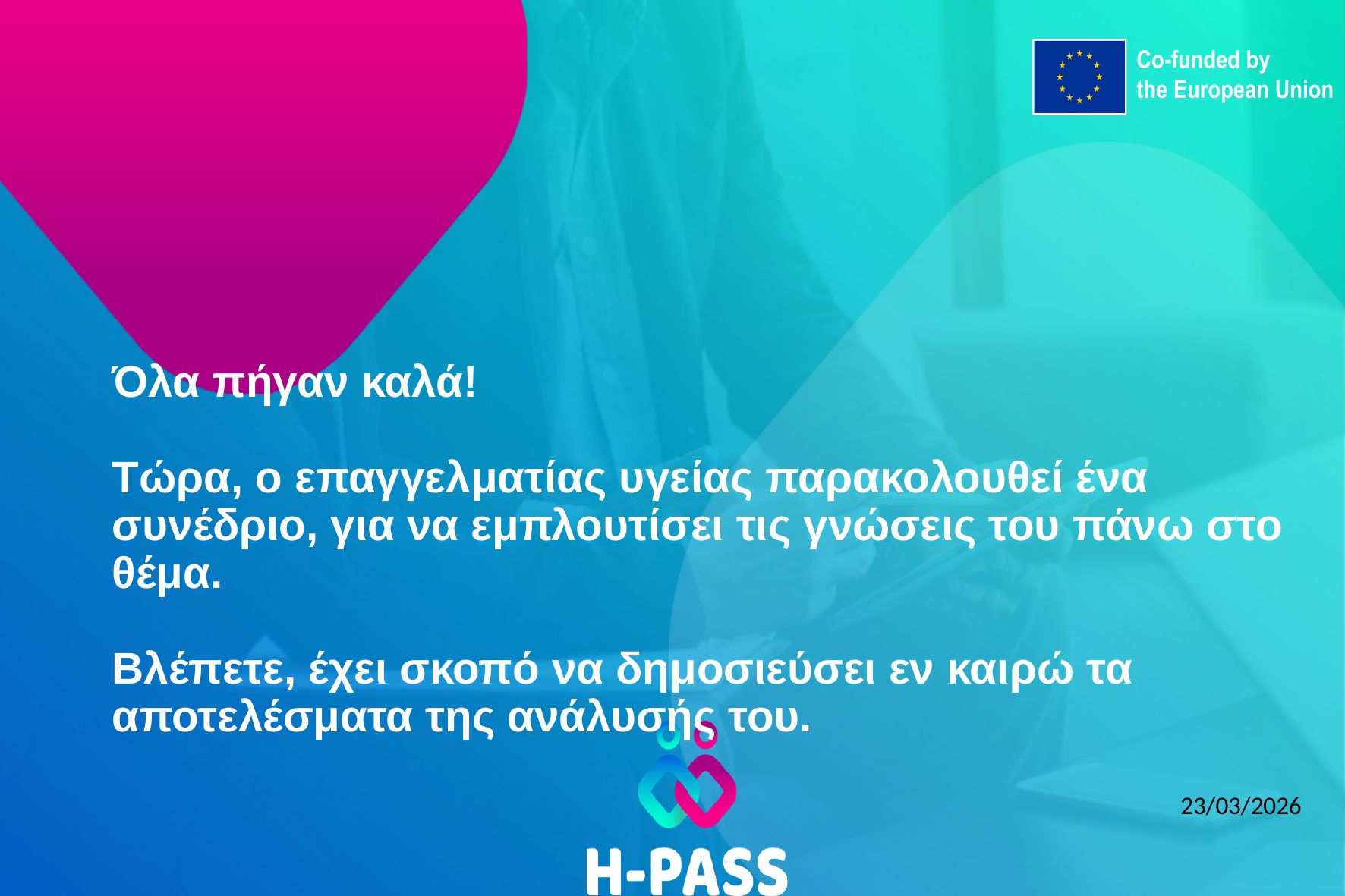

Όλα πήγαν καλά!

Τώρα, ο επαγγελματίας υγείας παρακολουθεί ένα συνέδριο, για να εμπλουτίσει τις γνώσεις του πάνω στο θέμα.

Βλέπετε, έχει σκοπό να δημοσιεύσει εν καιρώ τα αποτελέσματα της ανάλυσής του.

23/03/2026